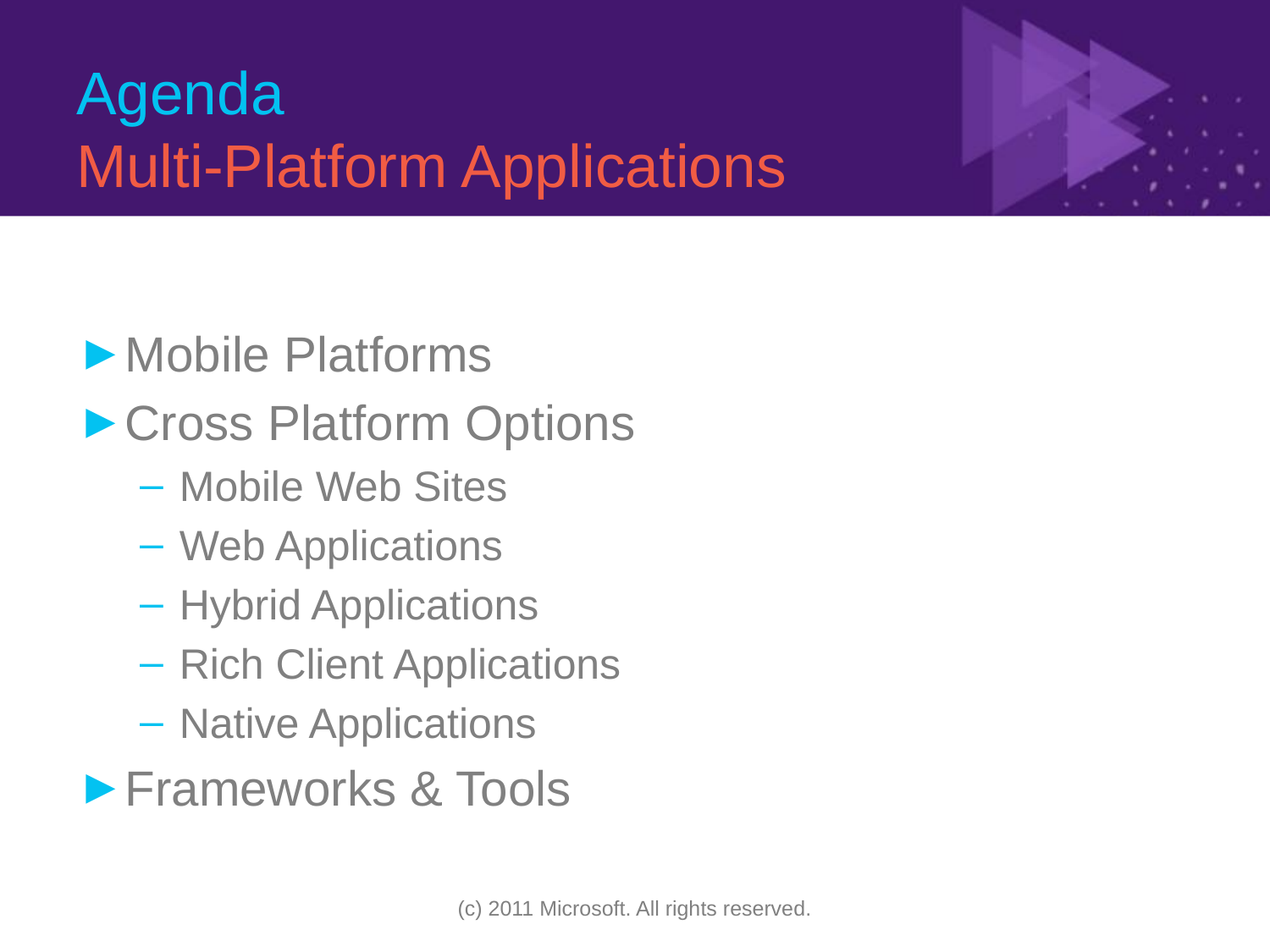

# Agenda Multi-Platform Applications
Mobile Platforms
Cross Platform Options
Mobile Web Sites
Web Applications
Hybrid Applications
Rich Client Applications
Native Applications
Frameworks & Tools

(c) 2011 Microsoft. All rights reserved.